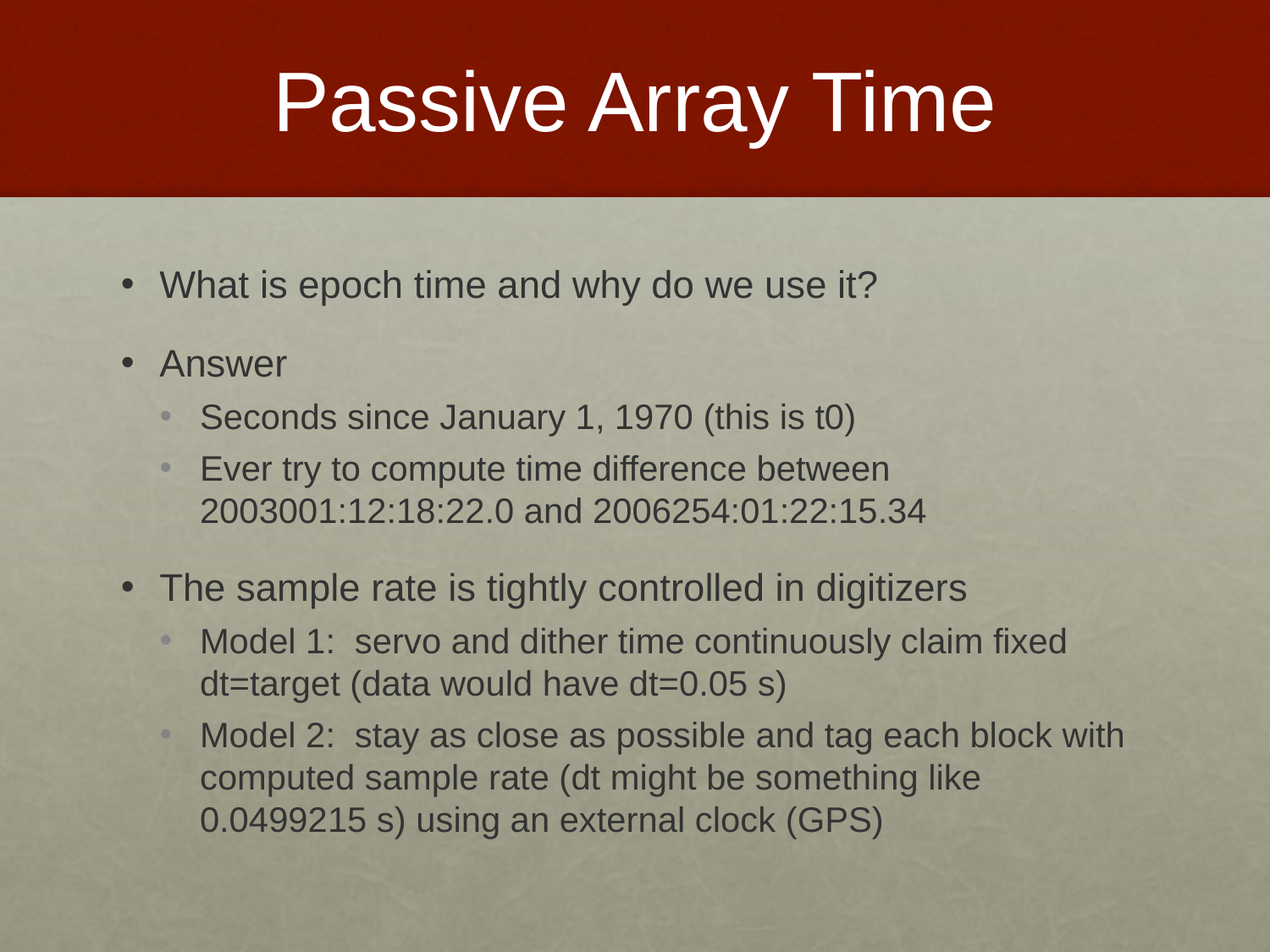

# Passive Array Time
What is epoch time and why do we use it?
Answer
Seconds since January 1, 1970 (this is t0)
Ever try to compute time difference between 2003001:12:18:22.0 and 2006254:01:22:15.34
The sample rate is tightly controlled in digitizers
Model 1:  servo and dither time continuously claim fixed dt=target (data would have dt=0.05 s)
Model 2:  stay as close as possible and tag each block with computed sample rate (dt might be something like 0.0499215 s) using an external clock (GPS)